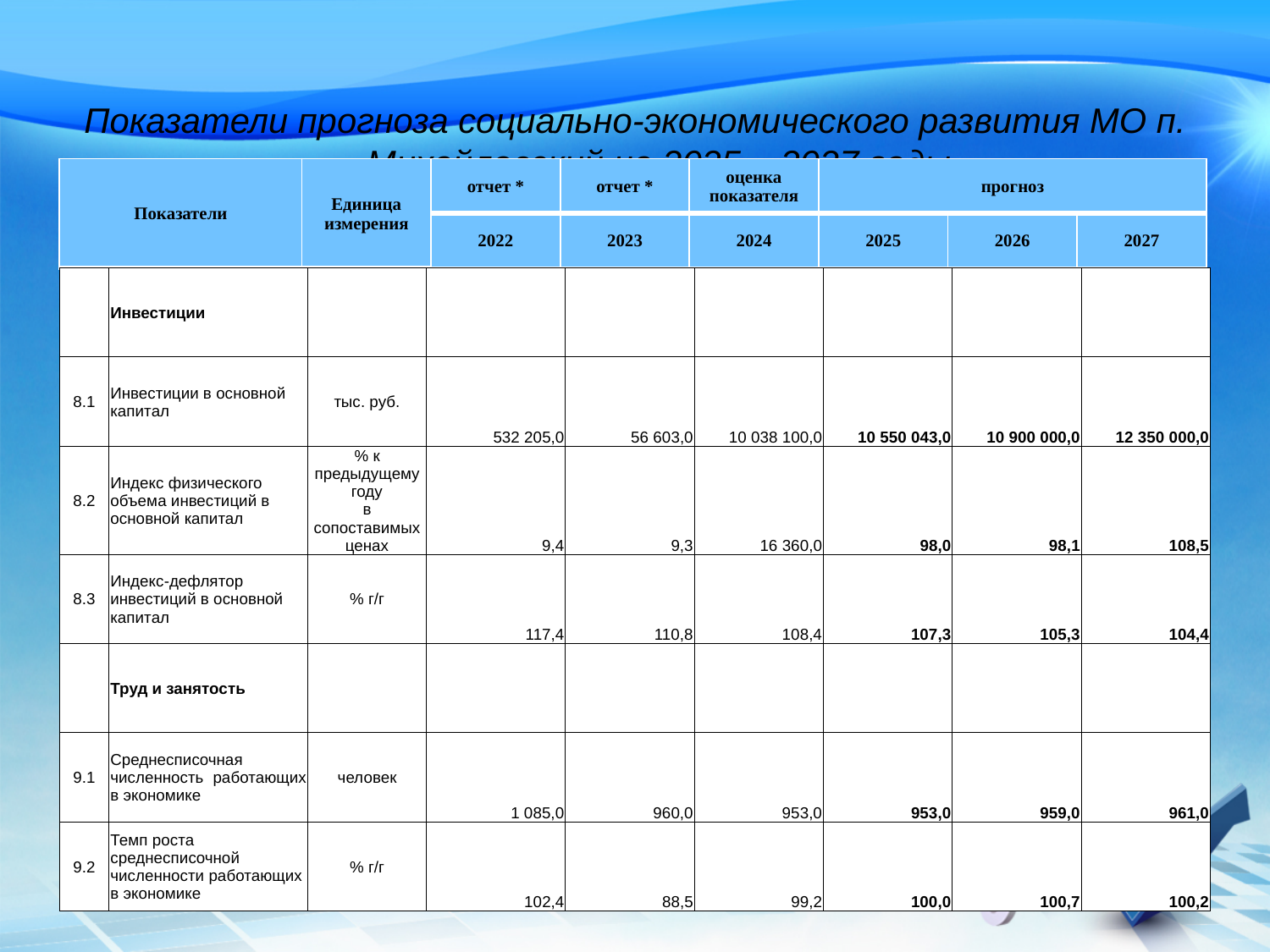

# Показатели прогноза социально-экономического развития МО п. Михайловский на 2025 – 2027 годы
| Показатели | Единица измерения | отчет \* | отчет \* | оценка показателя | прогноз |  |  |
| --- | --- | --- | --- | --- | --- | --- | --- |
|  |  | 2022 | 2023 | 2024 | 2025 | 2026 | 2027 |

|  | Инвестиции |  |  |  |  |  |  |  |
| --- | --- | --- | --- | --- | --- | --- | --- | --- |
| 8.1 | Инвестиции в основной капитал | тыс. руб. | 532 205,0 | 56 603,0 | 10 038 100,0 | 10 550 043,0 | 10 900 000,0 | 12 350 000,0 |
| 8.2 | Индекс физического объема инвестиций в основной капитал | % к предыдущему году в сопоставимых ценах | 9,4 | 9,3 | 16 360,0 | 98,0 | 98,1 | 108,5 |
| 8.3 | Индекс-дефлятор инвестиций в основной капитал | % г/г | 117,4 | 110,8 | 108,4 | 107,3 | 105,3 | 104,4 |
|  | Труд и занятость |  |  |  |  |  |  |  |
| 9.1 | Среднесписочная численность работающих в экономике | человек | 1 085,0 | 960,0 | 953,0 | 953,0 | 959,0 | 961,0 |
| 9.2 | Темп роста среднесписочной численности работающих в экономике | % г/г | 102,4 | 88,5 | 99,2 | 100,0 | 100,7 | 100,2 |